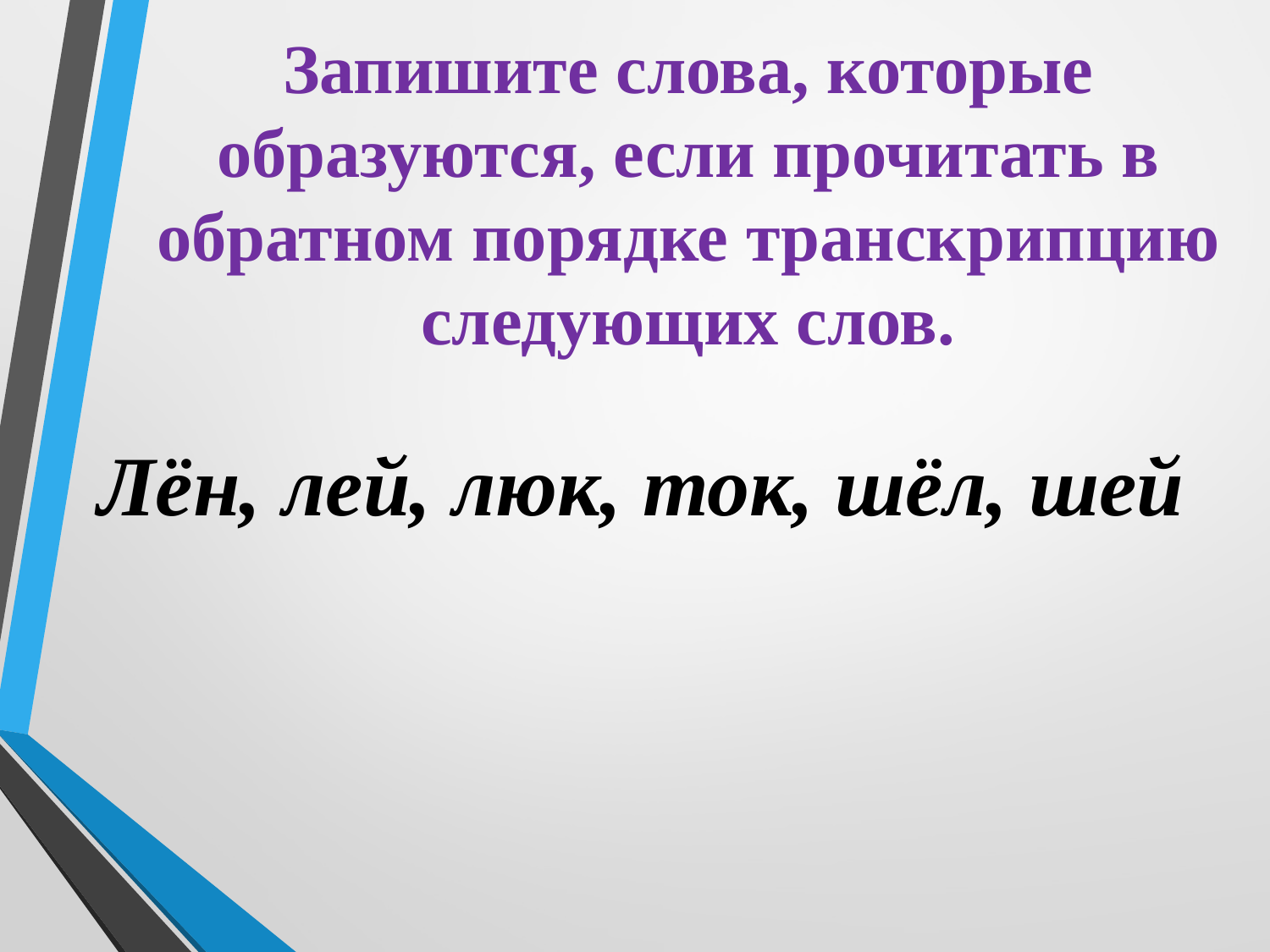

# Запишите слова, которые образуются, если прочитать в обратном порядке транскрипцию следующих слов.
Лён, лей, люк, ток, шёл, шей